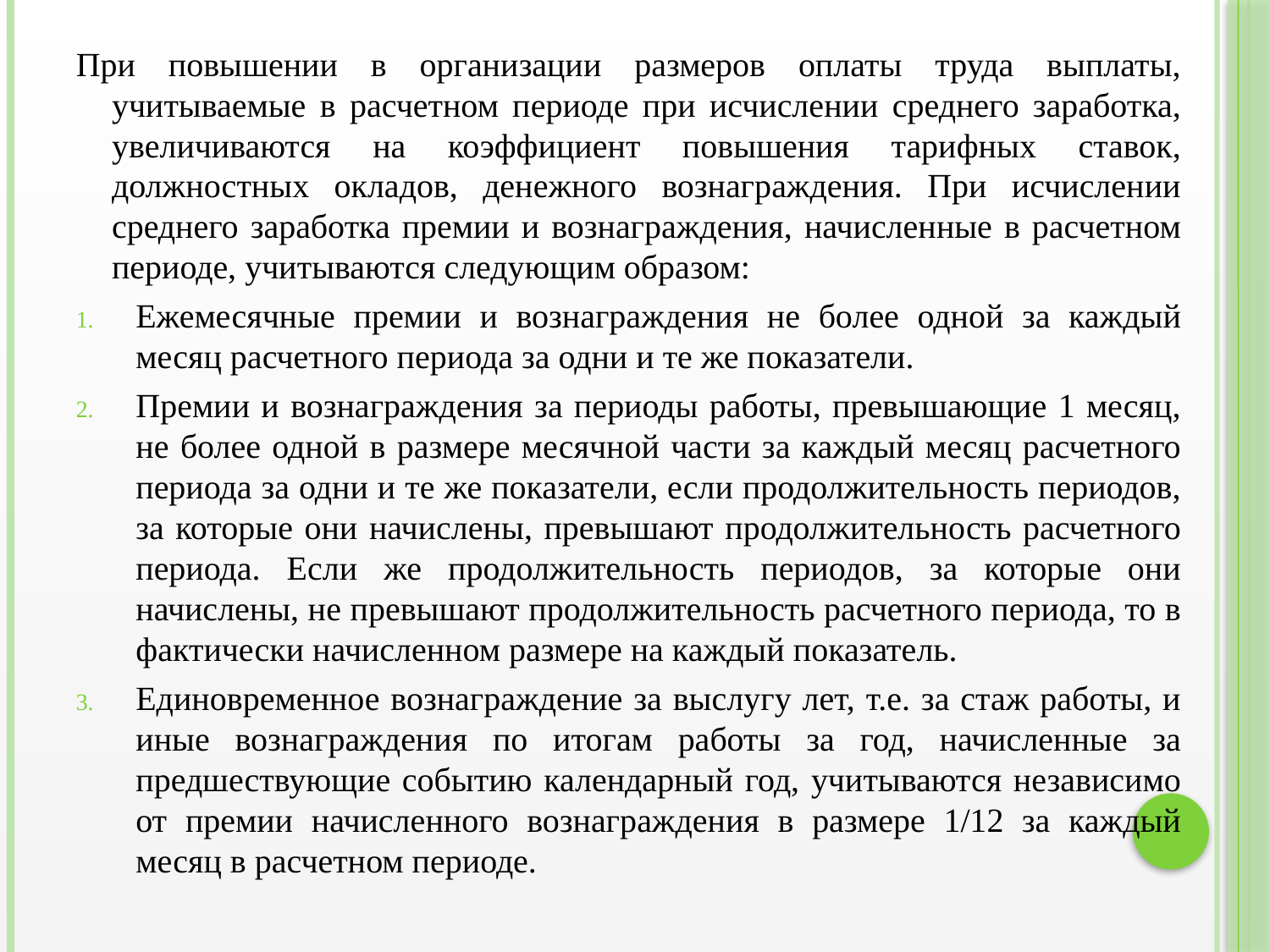

При повышении в организации размеров оплаты труда выплаты, учитываемые в расчетном периоде при исчислении среднего заработка, увеличиваются на коэффициент повышения тарифных ставок, должностных окладов, денежного вознаграждения. При исчислении среднего заработка премии и вознаграждения, начисленные в расчетном периоде, учитываются следующим образом:
Ежемесячные премии и вознаграждения не более одной за каждый месяц расчетного периода за одни и те же показатели.
Премии и вознаграждения за периоды работы, превышающие 1 месяц, не более одной в размере месячной части за каждый месяц расчетного периода за одни и те же показатели, если продолжительность периодов, за которые они начислены, превышают продолжительность расчетного периода. Если же продолжительность периодов, за которые они начислены, не превышают продолжительность расчетного периода, то в фактически начисленном размере на каждый показатель.
Единовременное вознаграждение за выслугу лет, т.е. за стаж работы, и иные вознаграждения по итогам работы за год, начисленные за предшествующие событию календарный год, учитываются независимо от премии начисленного вознаграждения в размере 1/12 за каждый месяц в расчетном периоде.